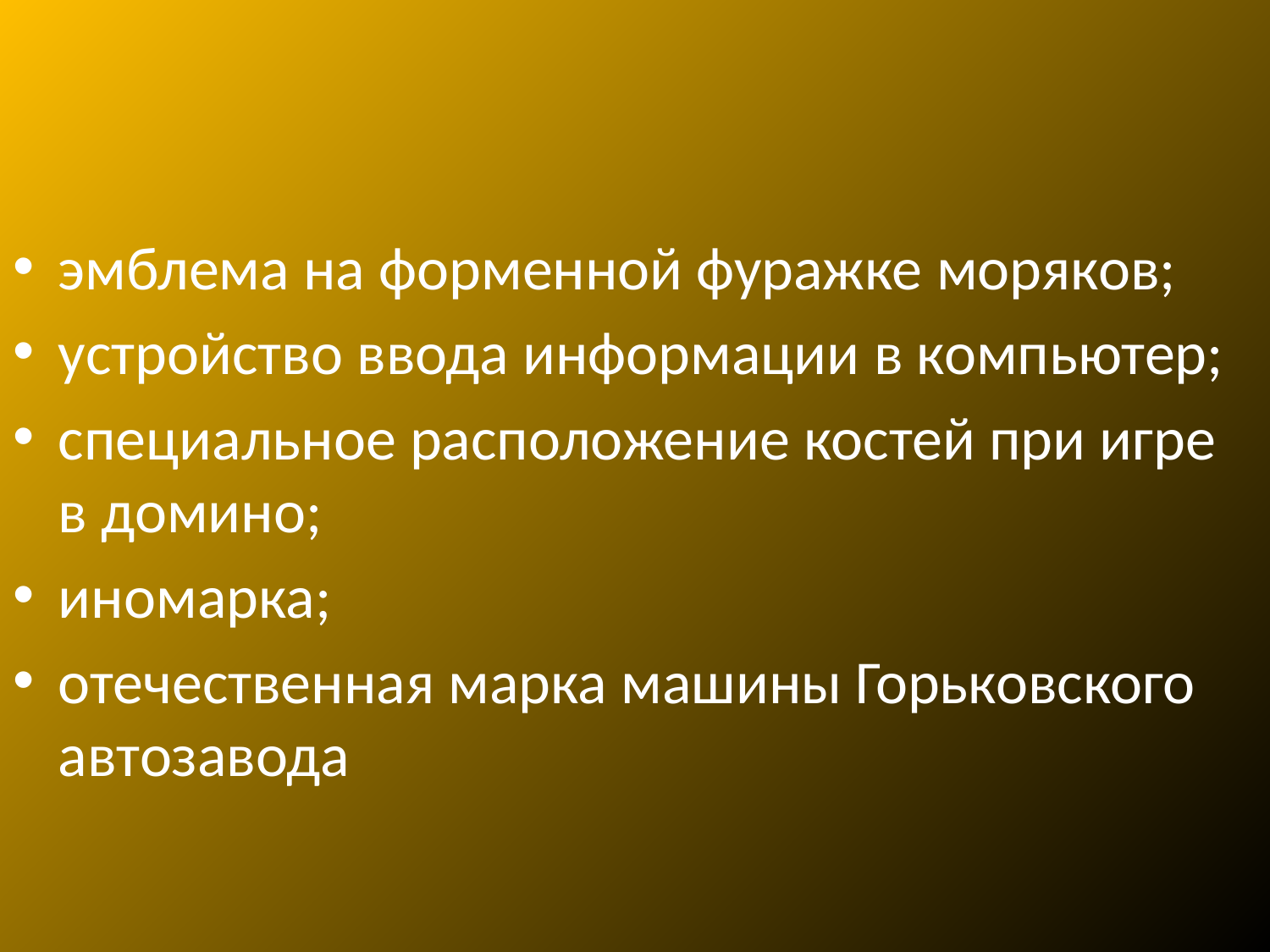

#
эмблема на форменной фуражке моряков;
устройство ввода информации в компьютер;
специальное расположение костей при игре в домино;
иномарка;
отечественная марка машины Горьковского автозавода